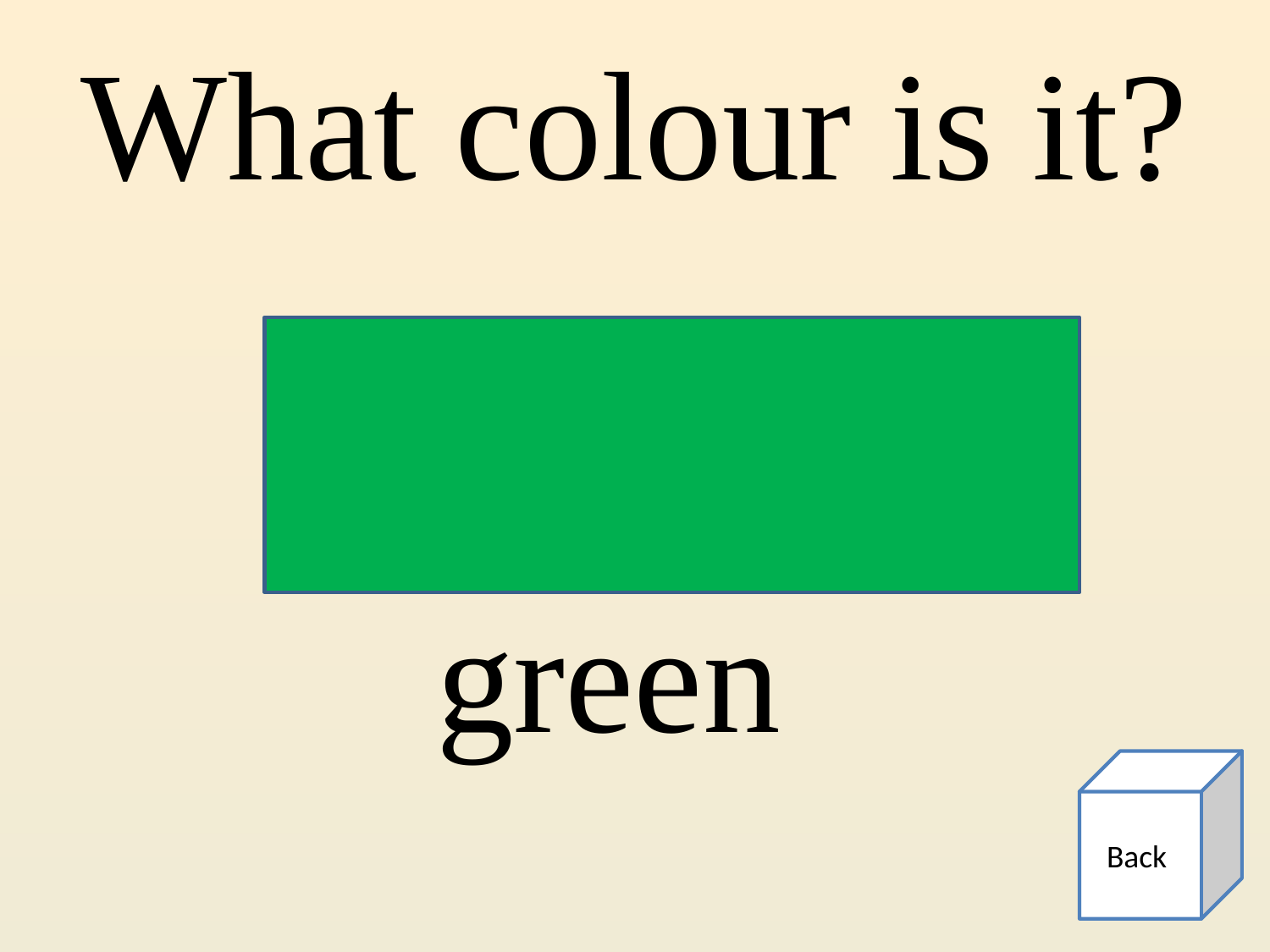

# What colour is it?

green
Back